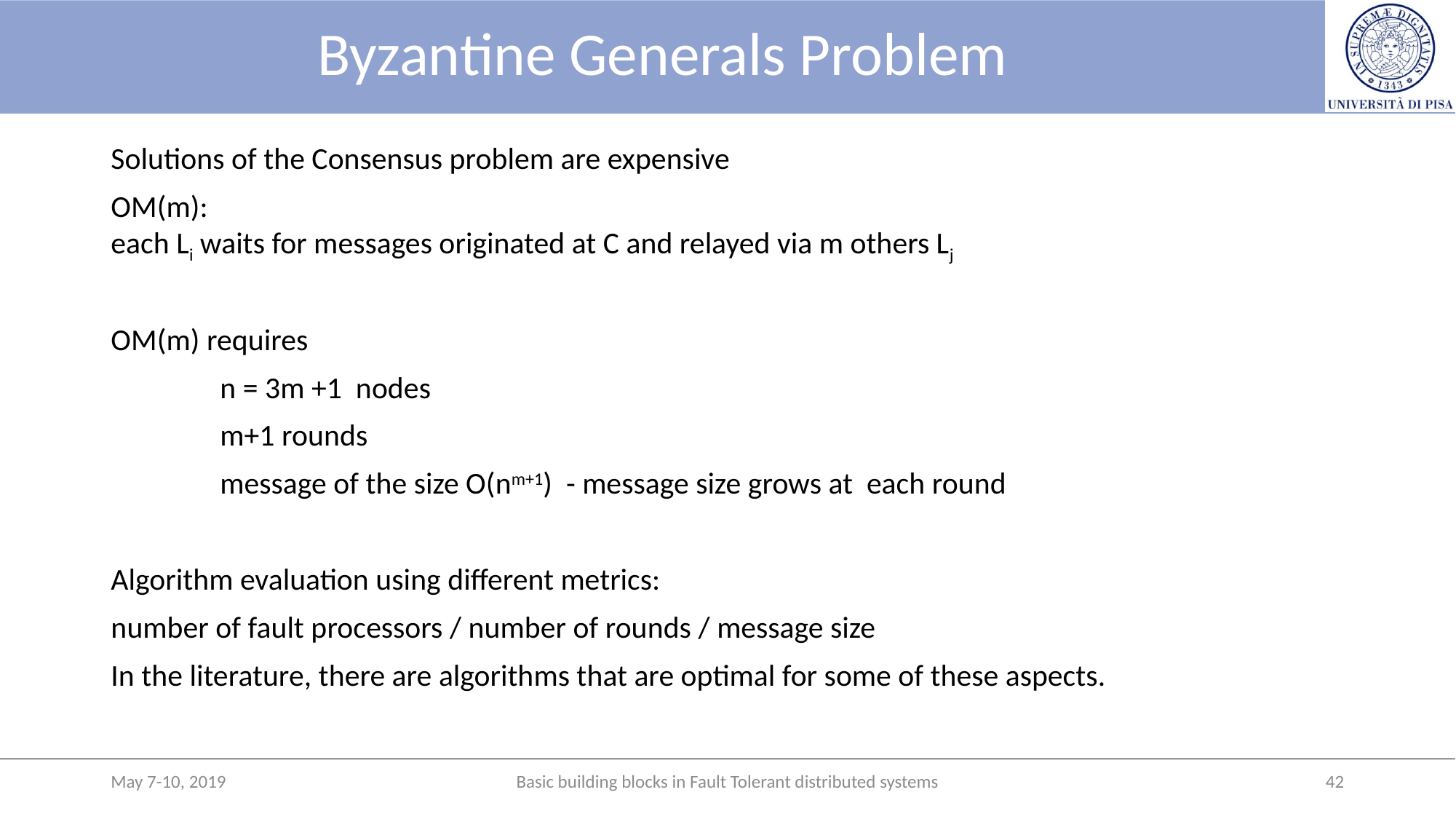

# Byzantine Generals Problem
Solutions of the Consensus problem are expensive
OM(m):
each Li waits for messages originated at C and relayed via m others Lj

OM(m) requires
	n = 3m +1  nodes
	m+1 rounds
	message of the size O(nm+1)  - message size grows at  each round

Algorithm evaluation using different metrics:
number of fault processors / number of rounds / message size
In the literature, there are algorithms that are optimal for some of these aspects.

May 7-10, 2019
Basic building blocks in Fault Tolerant distributed systems
42